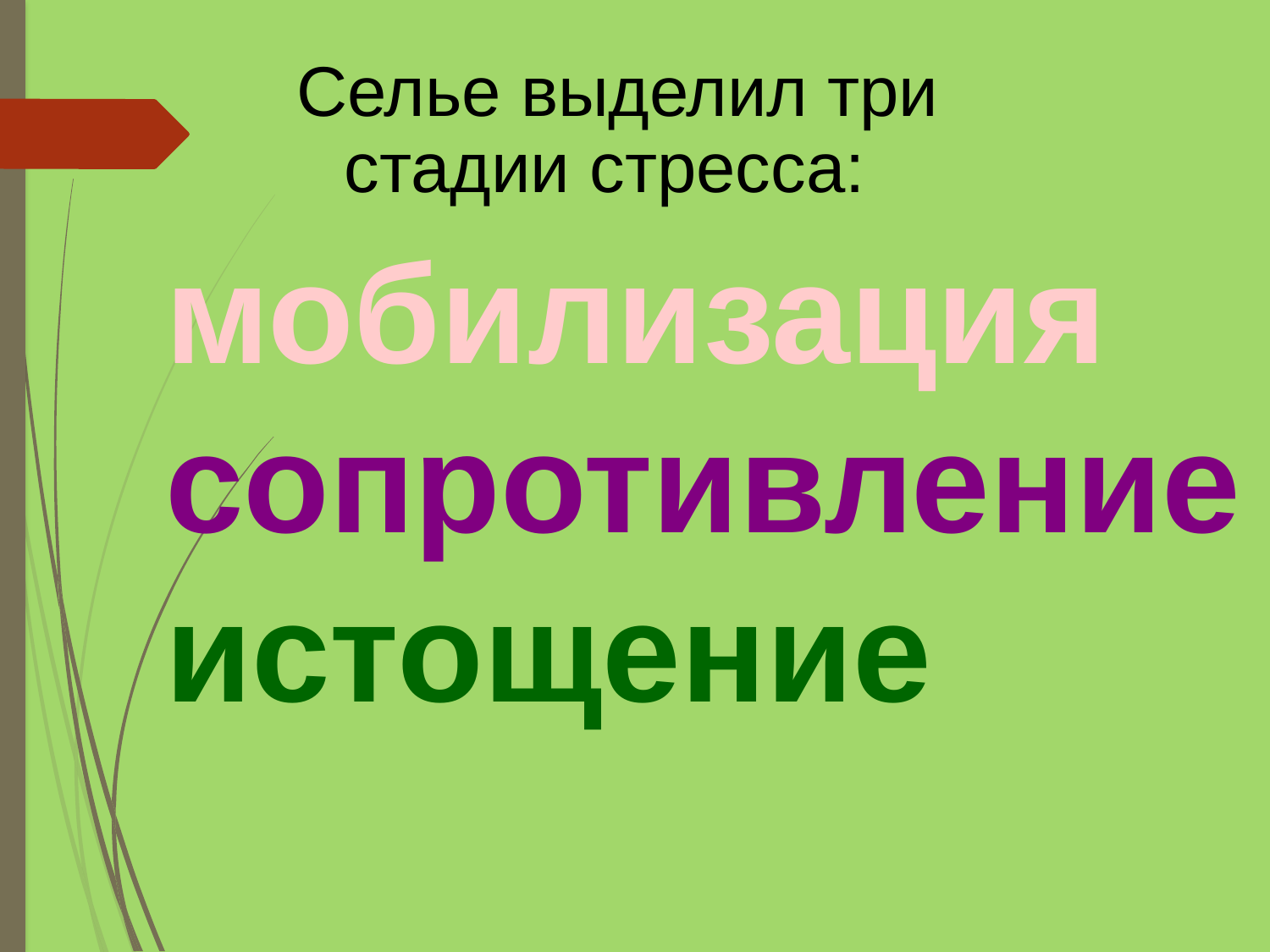

Селье выделил три стадии стресса:
мобилизация сопротивление истощение